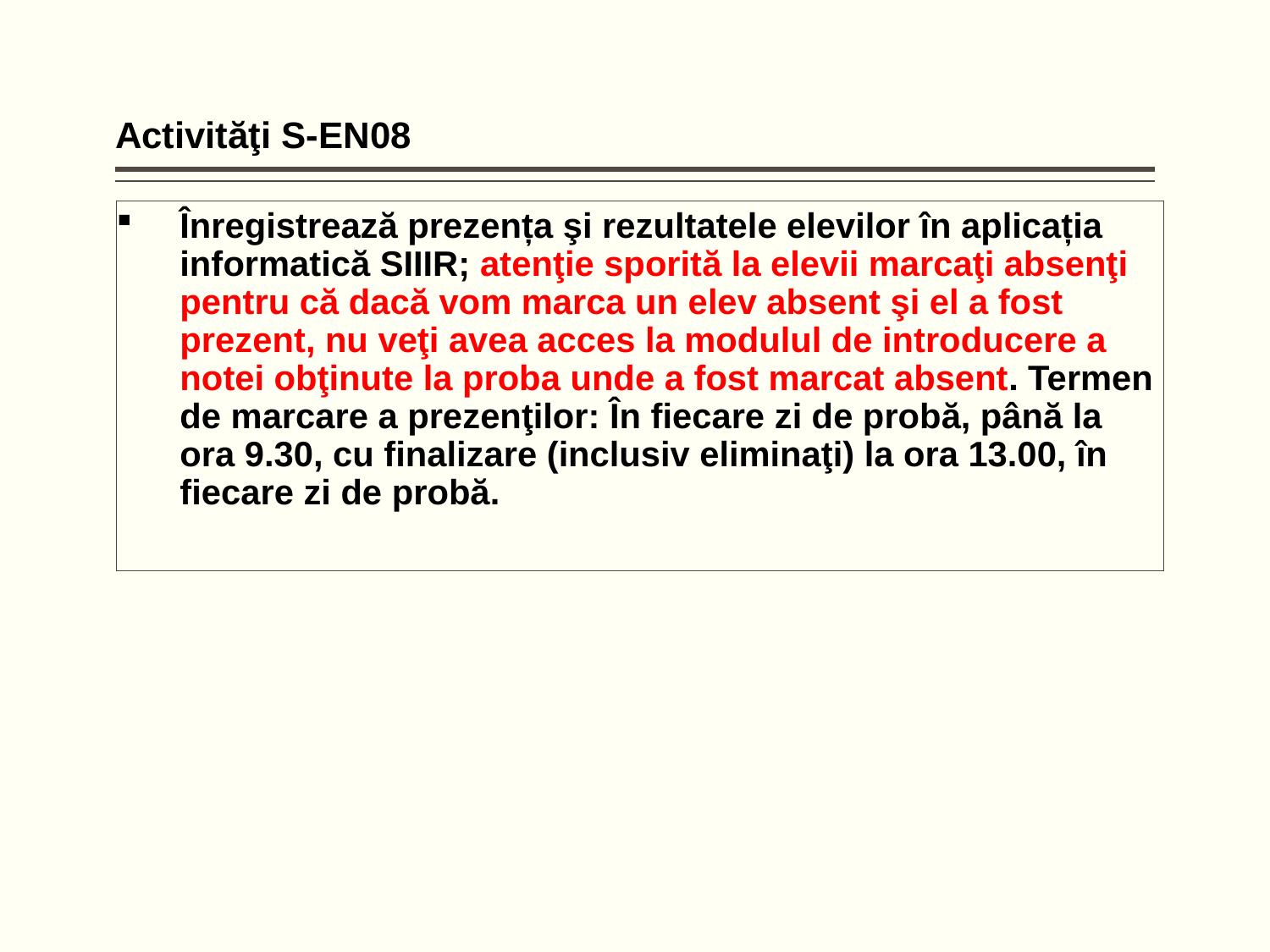

Activităţi S-EN08
# Înregistrează prezența şi rezultatele elevilor în aplicația informatică SIIIR; atenţie sporită la elevii marcaţi absenţi pentru că dacă vom marca un elev absent şi el a fost prezent, nu veţi avea acces la modulul de introducere a notei obţinute la proba unde a fost marcat absent. Termen de marcare a prezenţilor: În fiecare zi de probă, până la ora 9.30, cu finalizare (inclusiv eliminaţi) la ora 13.00, în fiecare zi de probă.